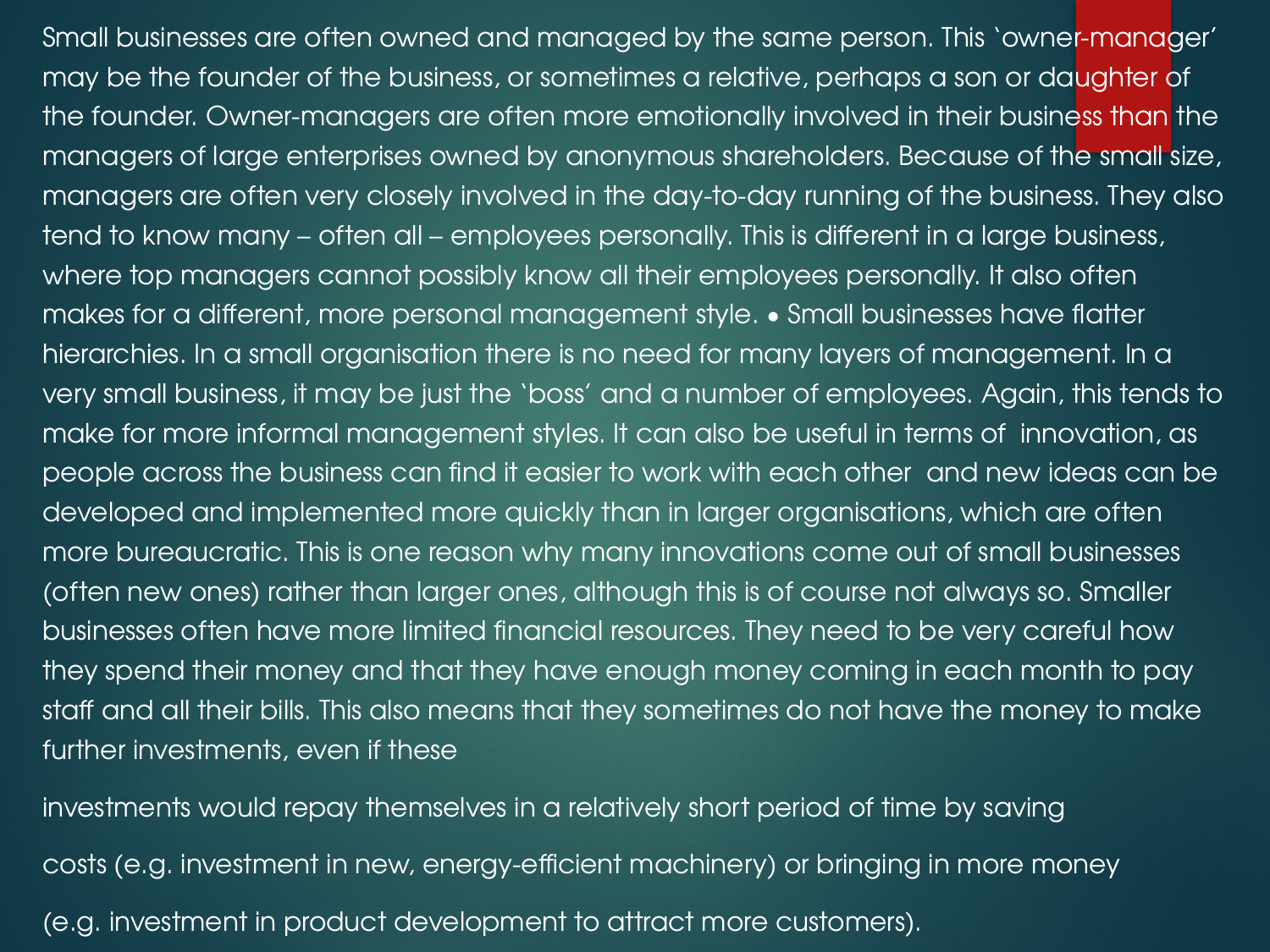

Small businesses are often owned and managed by the same person. This ‘owner-manager’ may be the founder of the business, or sometimes a relative, perhaps a son or daughter of the founder. Owner-managers are often more emotionally involved in their business than the managers of large enterprises owned by anonymous shareholders. Because of the small size, managers are often very closely involved in the day-to-day running of the business. They also tend to know many – often all – employees personally. This is different in a large business, where top managers cannot possibly know all their employees personally. It also often makes for a different, more personal management style. • Small businesses have flatter hierarchies. In a small organisation there is no need for many layers of management. In a very small business, it may be just the ‘boss’ and a number of employees. Again, this tends to make for more informal management styles. It can also be useful in terms of  innovation, as people across the business can find it easier to work with each other  and new ideas can be developed and implemented more quickly than in larger organisations, which are often more bureaucratic. This is one reason why many innovations come out of small businesses (often new ones) rather than larger ones, although this is of course not always so. Smaller businesses often have more limited financial resources. They need to be very careful how they spend their money and that they have enough money coming in each month to pay staff and all their bills. This also means that they sometimes do not have the money to make further investments, even if these
investments would repay themselves in a relatively short period of time by saving
costs (e.g. investment in new, energy-efficient machinery) or bringing in more money
(e.g. investment in product development to attract more customers).